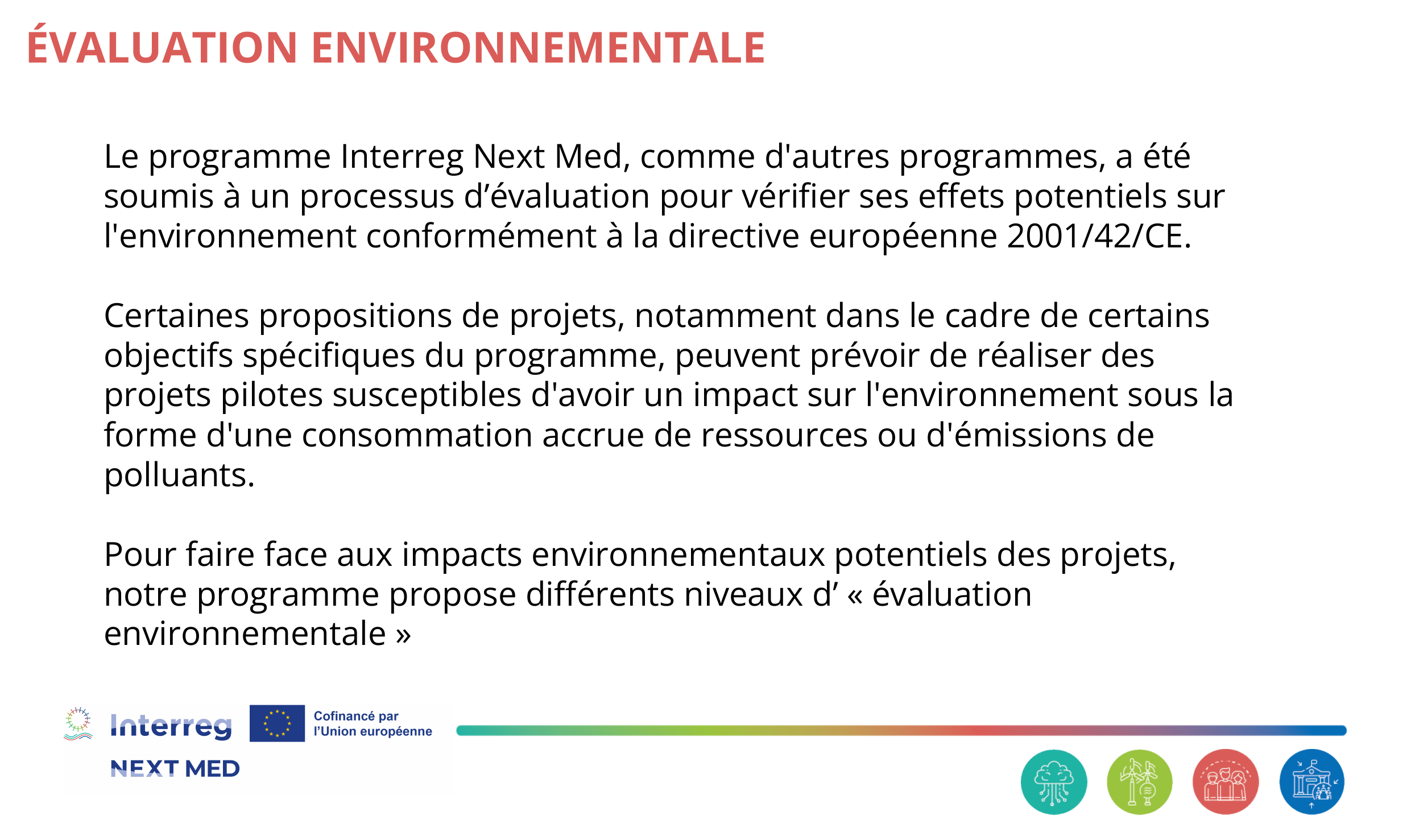

32
Évaluation environnementale
#
Le programme Interreg Next Med, comme d'autres programmes, a été soumis à un processus d’évaluation pour vérifier ses effets potentiels sur l'environnement conformément à la directive européenne 2001/42/CE.

Certaines propositions de projets, notamment dans le cadre de certains objectifs spécifiques du programme, peuvent prévoir de réaliser des projets pilotes susceptibles d'avoir un impact sur l'environnement sous la forme d'une consommation accrue de ressources ou d'émissions de polluants.

Pour faire face aux impacts environnementaux potentiels des projets, notre programme propose différents niveaux d’ « évaluation environnementale »